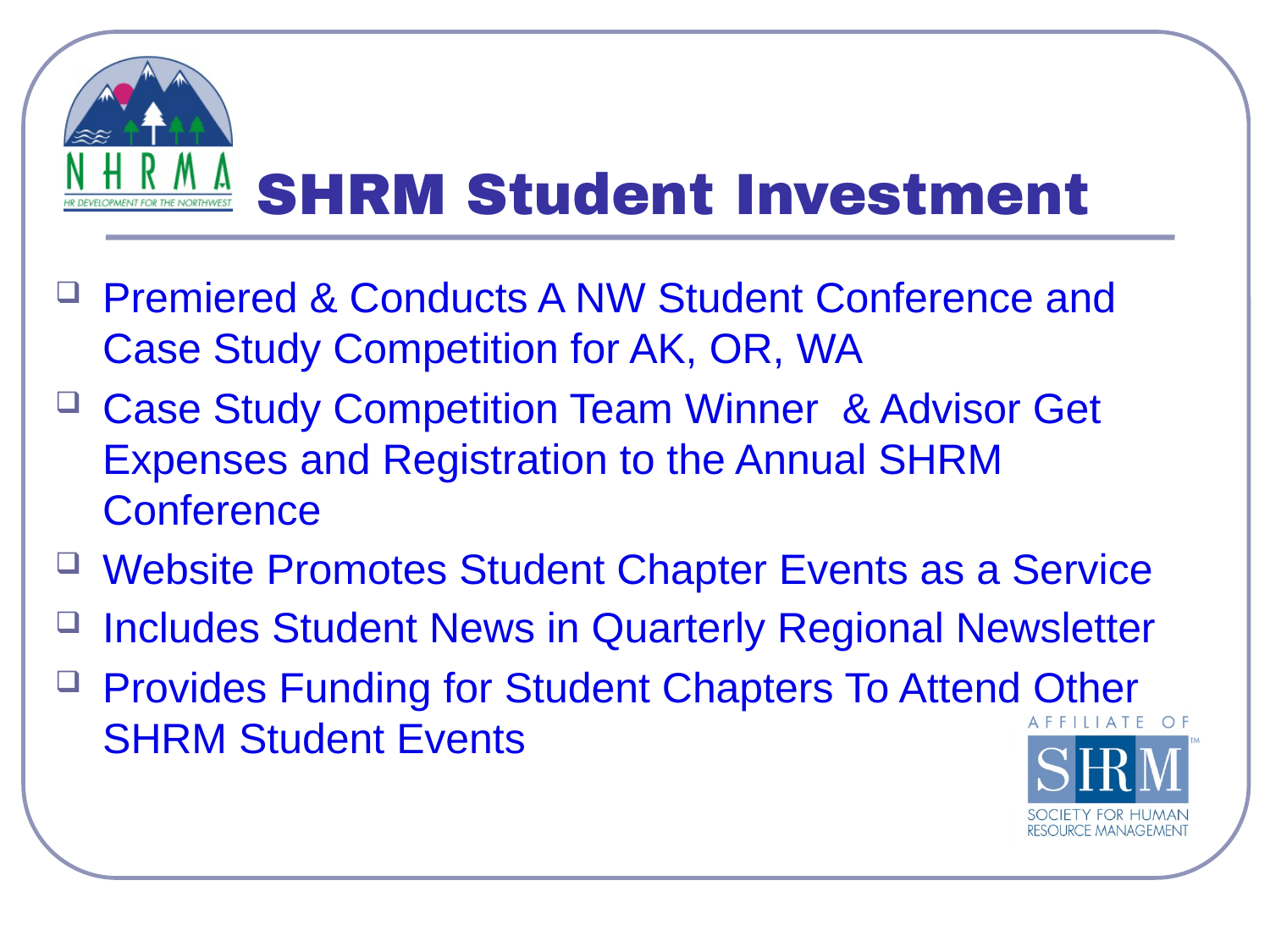

# SHRM Student Investment
Premiered & Conducts A NW Student Conference and Case Study Competition for AK, OR, WA
Case Study Competition Team Winner  & Advisor Get Expenses and Registration to the Annual SHRM Conference
Website Promotes Student Chapter Events as a Service
Includes Student News in Quarterly Regional Newsletter
Provides Funding for Student Chapters To Attend Other SHRM Student Events